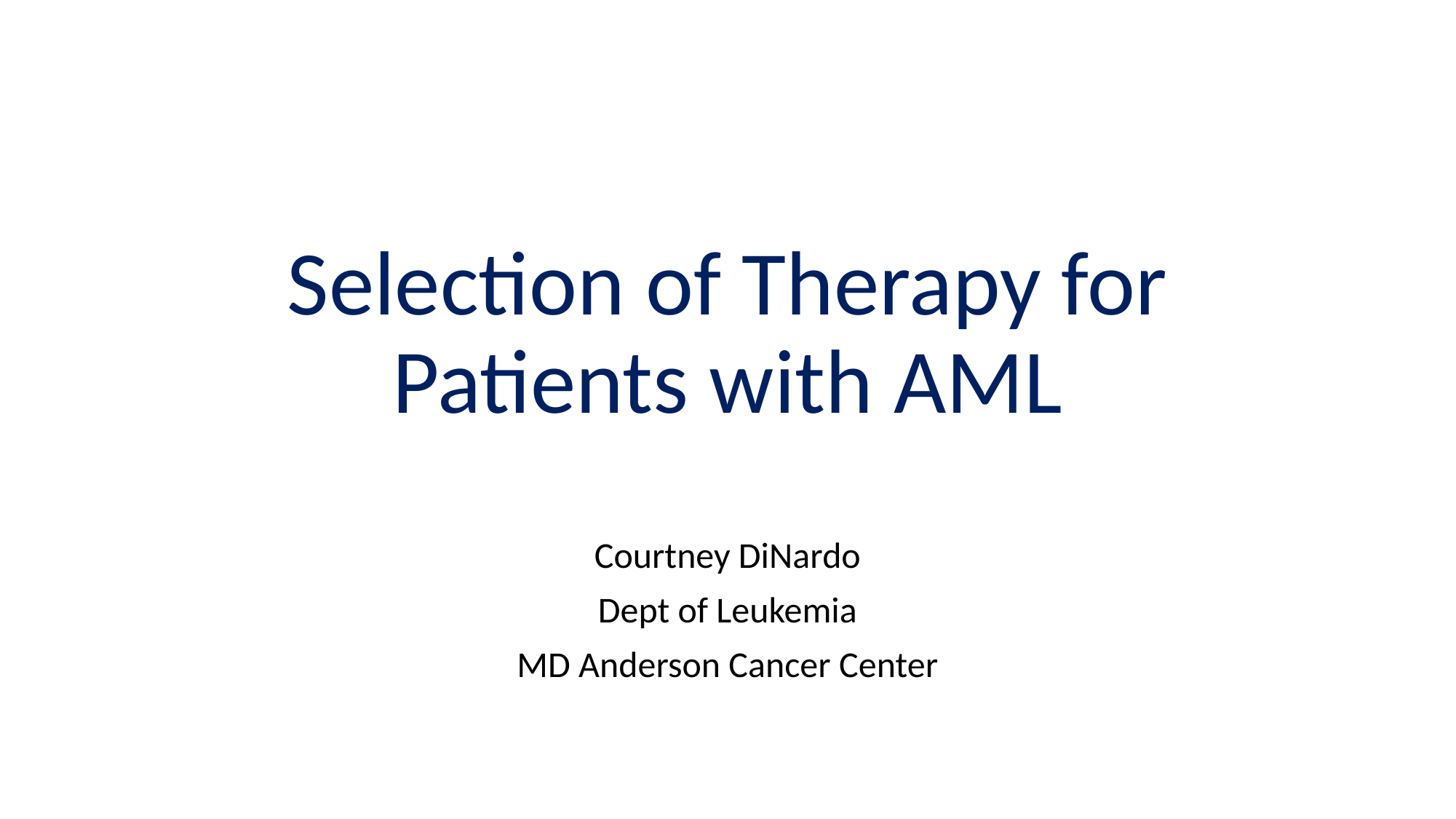

# Selection of Therapy for Patients with AML
Courtney DiNardo
Dept of Leukemia
MD Anderson Cancer Center